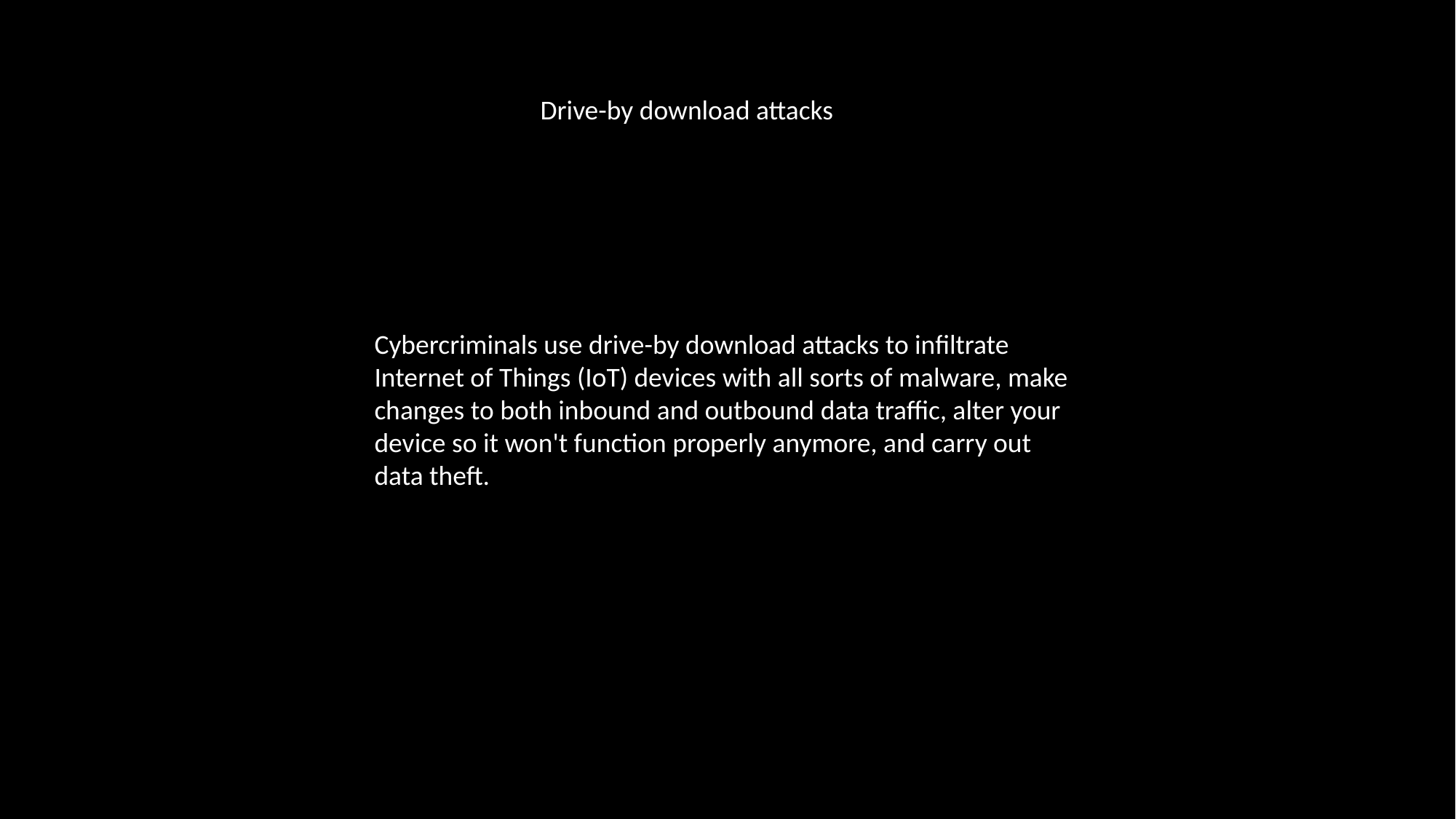

Drive-by download attacks
Cybercriminals use drive-by download attacks to infiltrate Internet of Things (IoT) devices with all sorts of malware, make changes to both inbound and outbound data traffic, alter your device so it won't function properly anymore, and carry out data theft.